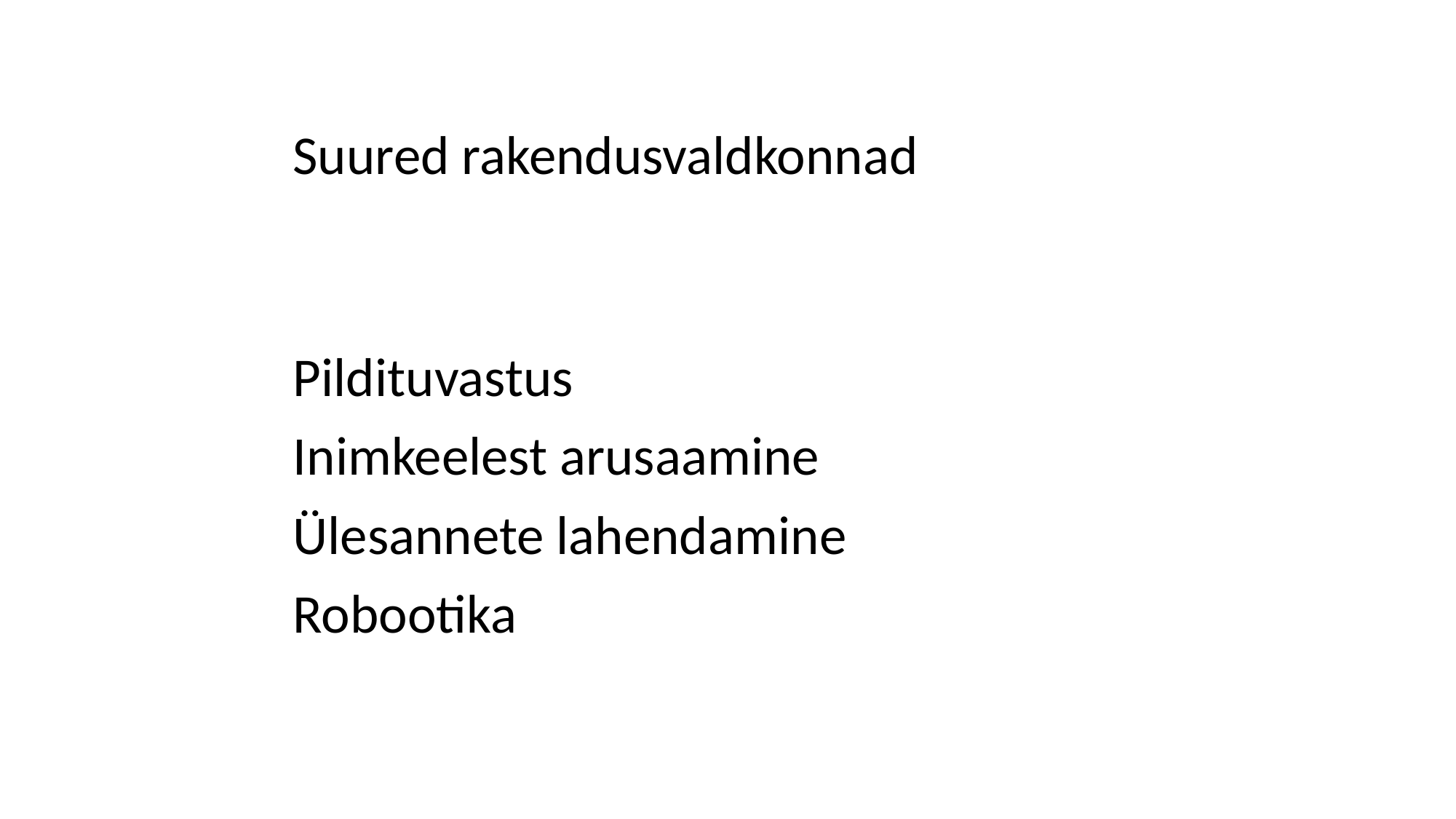

#
Suured rakendusvaldkonnad

Pildituvastus
Inimkeelest arusaamine
Ülesannete lahendamine
Robootika